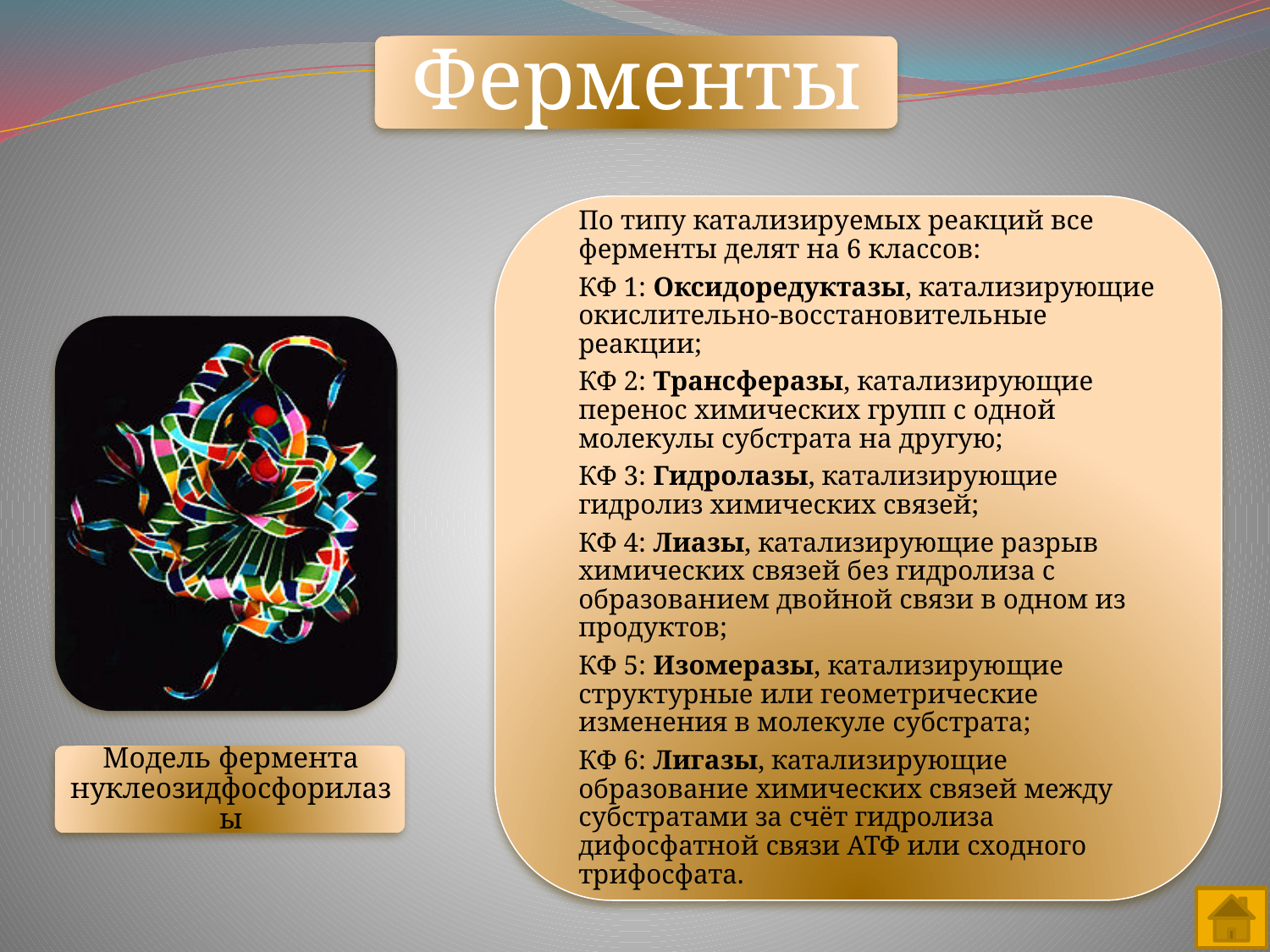

Ферменты
По типу катализируемых реакций все ферменты делят на 6 классов:
КФ 1: Оксидоредуктазы, катализирующие окислительно-восстановительные реакции;
КФ 2: Трансферазы, катализирующие перенос химических групп с одной молекулы субстрата на другую;
КФ 3: Гидролазы, катализирующие гидролиз химических связей;
КФ 4: Лиазы, катализирующие разрыв химических связей без гидролиза с образованием двойной связи в одном из продуктов;
КФ 5: Изомеразы, катализирующие структурные или геометрические изменения в молекуле субстрата;
КФ 6: Лигазы, катализирующие образование химических связей между субстратами за счёт гидролиза дифосфатной связи АТФ или сходного трифосфата.
Модель фермента нуклеозидфосфорилазы